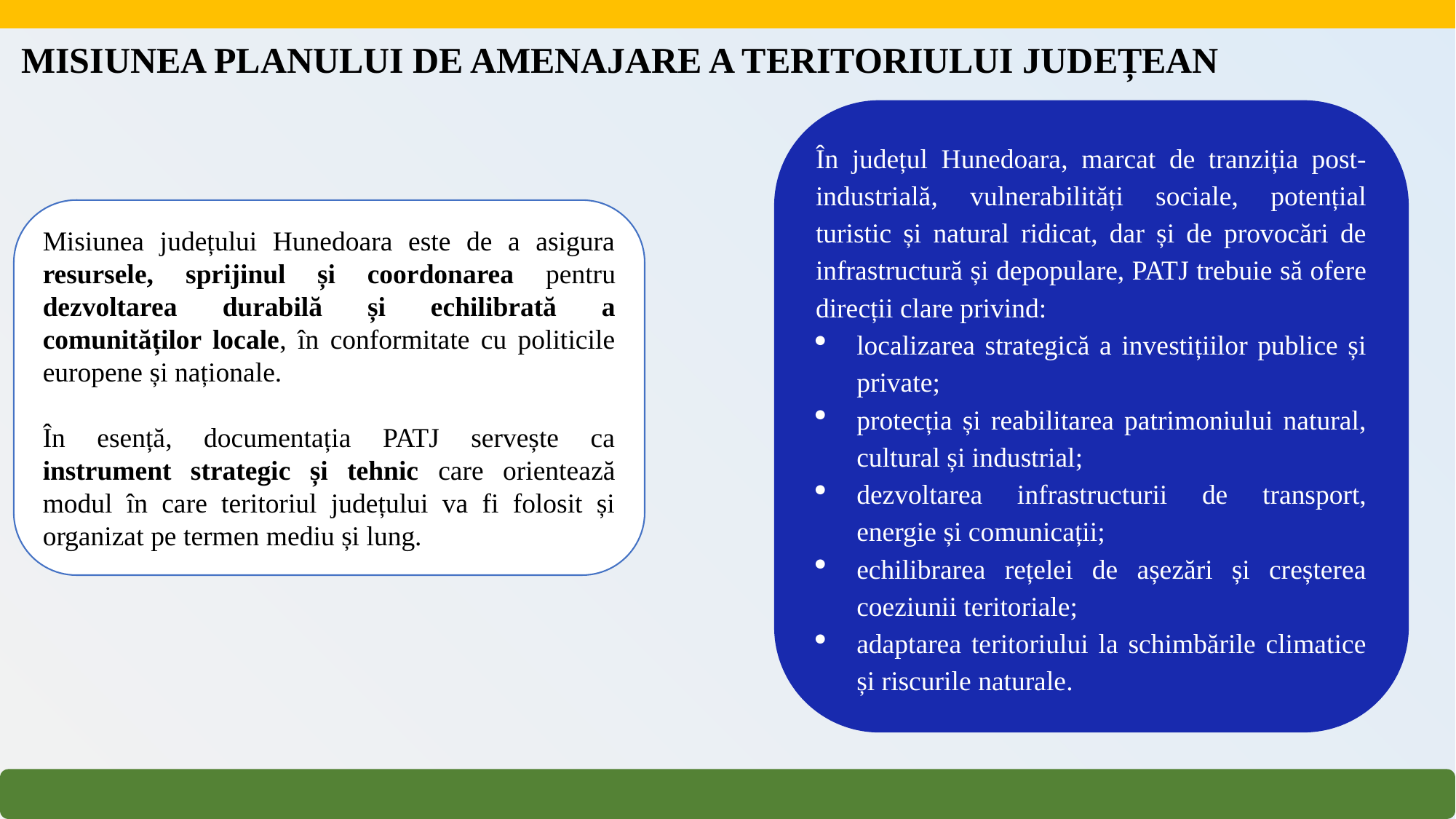

Misiunea Planului de Amenajare a Teritoriului Județean
În județul Hunedoara, marcat de tranziția post-industrială, vulnerabilități sociale, potențial turistic și natural ridicat, dar și de provocări de infrastructură și depopulare, PATJ trebuie să ofere direcții clare privind:
localizarea strategică a investițiilor publice și private;
protecția și reabilitarea patrimoniului natural, cultural și industrial;
dezvoltarea infrastructurii de transport, energie și comunicații;
echilibrarea rețelei de așezări și creșterea coeziunii teritoriale;
adaptarea teritoriului la schimbările climatice și riscurile naturale.
Misiunea județului Hunedoara este de a asigura resursele, sprijinul și coordonarea pentru dezvoltarea durabilă și echilibrată a comunităților locale, în conformitate cu politicile europene și naționale.

În esență, documentația PATJ servește ca instrument strategic și tehnic care orientează modul în care teritoriul județului va fi folosit și organizat pe termen mediu și lung.